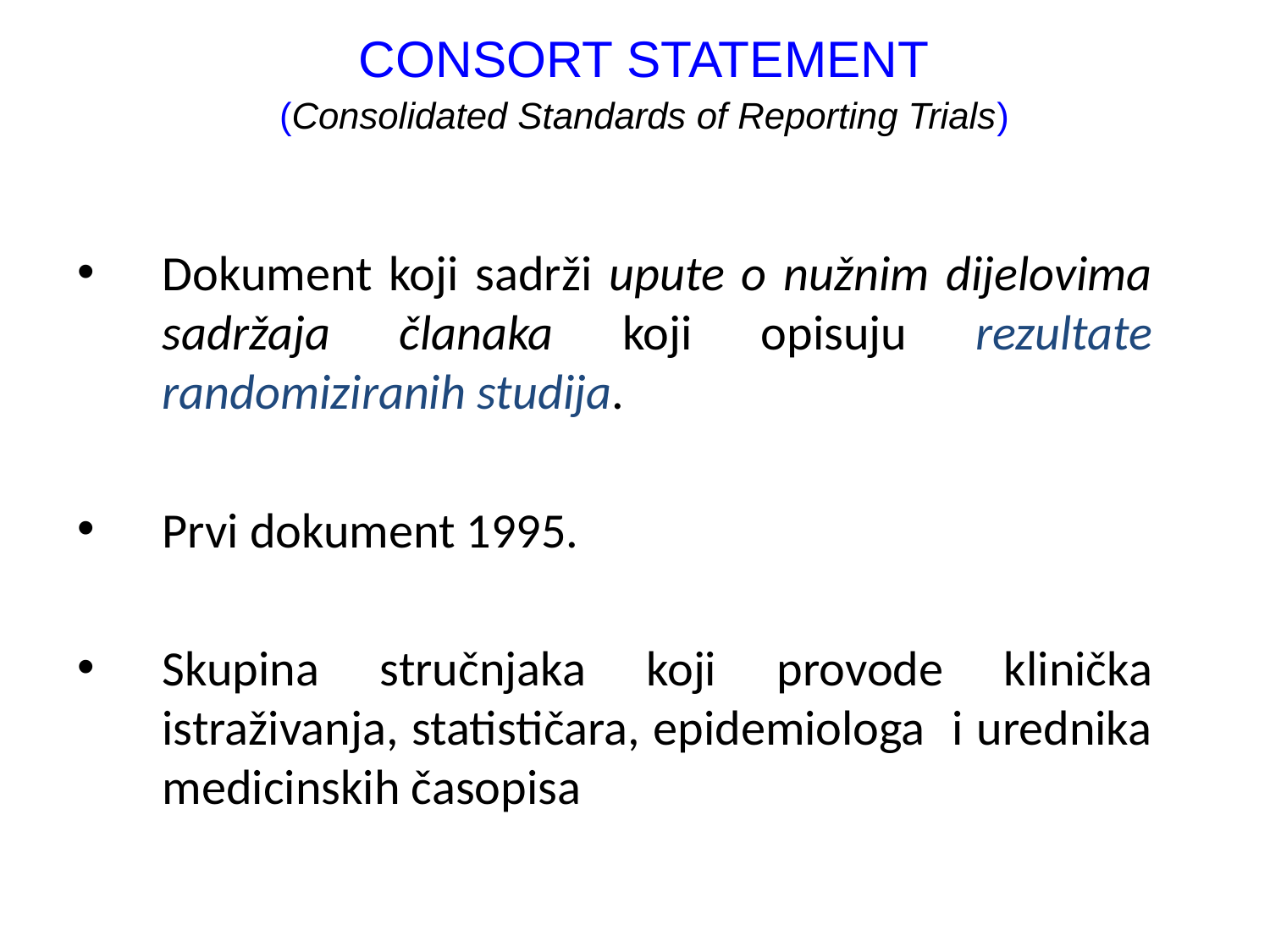

# CONSORT STATEMENT (Consolidated Standards of Reporting Trials)

Dokument koji sadrži upute o nužnim dijelovima sadržaja članaka koji opisuju rezultate randomiziranih studija.

Prvi dokument 1995.

Skupina stručnjaka koji provode klinička istraživanja, statističara, epidemiologa  i urednika medicinskih časopisa